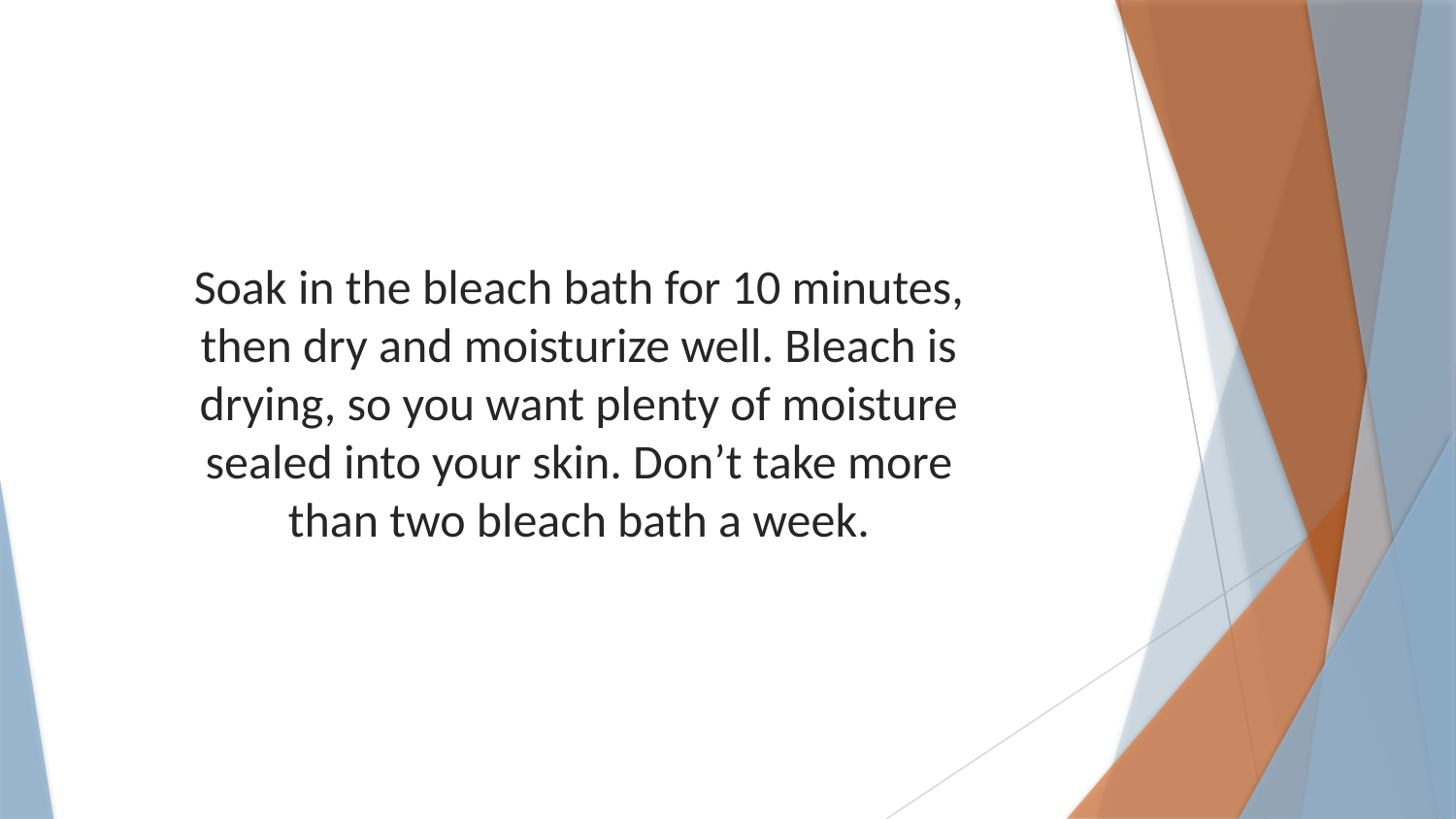

Soak in the bleach bath for 10 minutes, then dry and moisturize well. Bleach is drying, so you want plenty of moisture sealed into your skin. Don’t take more than two bleach bath a week.